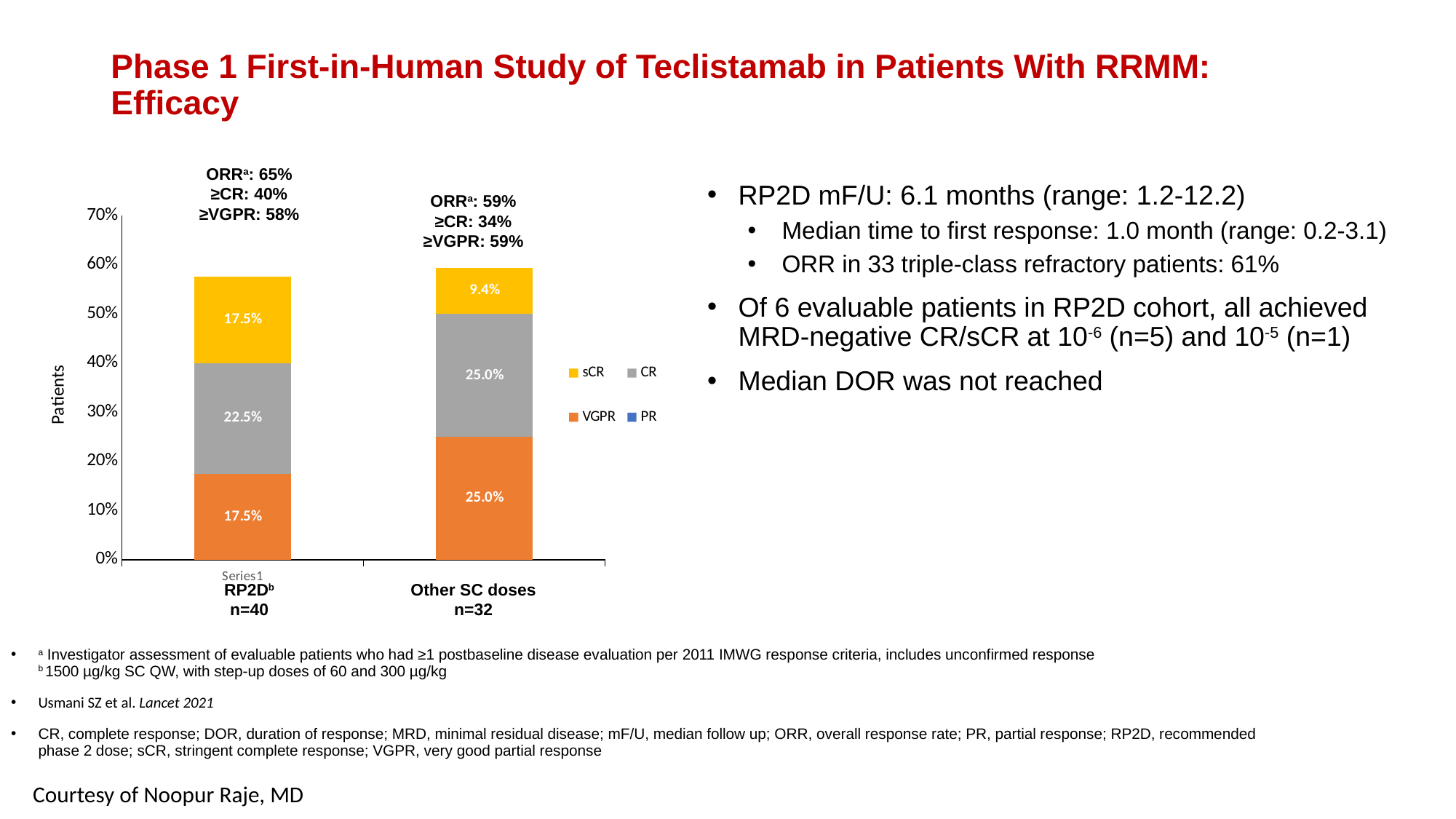

# Phase 1 First-in-Human Study of Teclistamab in Patients With RRMM: Efficacy
ORRa: 65%
≥CR: 40%
≥VGPR: 58%
ORRa: 59%
≥CR: 34%
≥VGPR: 59%

[unsupported chart]

RP2Db
n=40
Other SC doses
n=32
RP2D mF/U: 6.1 months (range: 1.2-12.2)
Median time to first response: 1.0 month (range: 0.2-3.1)
ORR in 33 triple-class refractory patients: 61%
Of 6 evaluable patients in RP2D cohort, all achieved MRD-negative CR/sCR at 10-6 (n=5) and 10-5 (n=1)
Median DOR was not reached
a Investigator assessment of evaluable patients who had ≥1 postbaseline disease evaluation per 2011 IMWG response criteria, includes unconfirmed response
b 1500 µg/kg SC QW, with step-up doses of 60 and 300 µg/kg
Usmani SZ et al. Lancet 2021
CR, complete response; DOR, duration of response; MRD, minimal residual disease; mF/U, median follow up; ORR, overall response rate; PR, partial response; RP2D, recommended phase 2 dose; sCR, stringent complete response; VGPR, very good partial response
Courtesy of Noopur Raje, MD